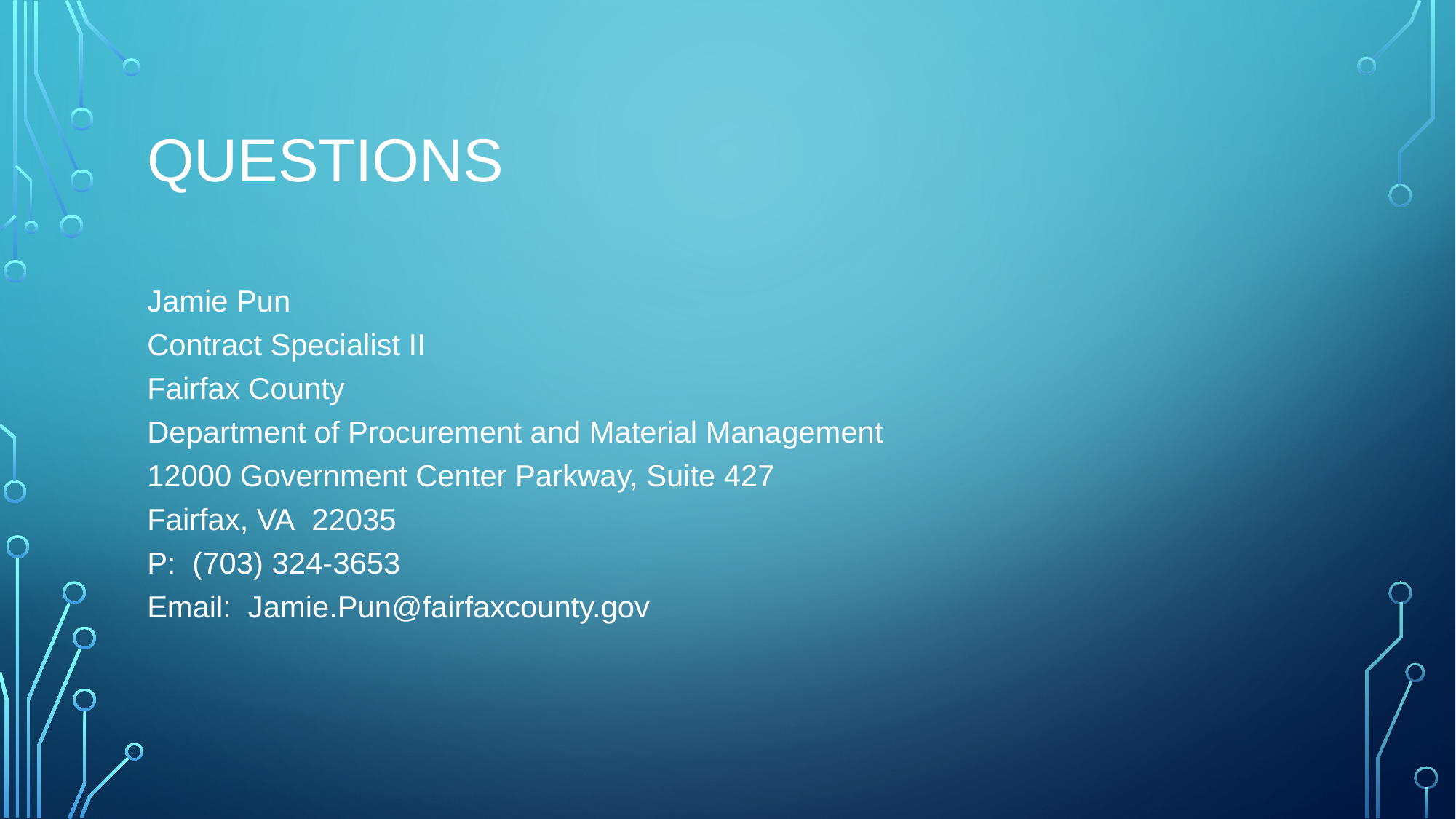

# Questions
Jamie Pun
Contract Specialist II
Fairfax County
Department of Procurement and Material Management
12000 Government Center Parkway, Suite 427
Fairfax, VA  22035
P:  (703) 324-3653
Email:  Jamie.Pun@fairfaxcounty.gov